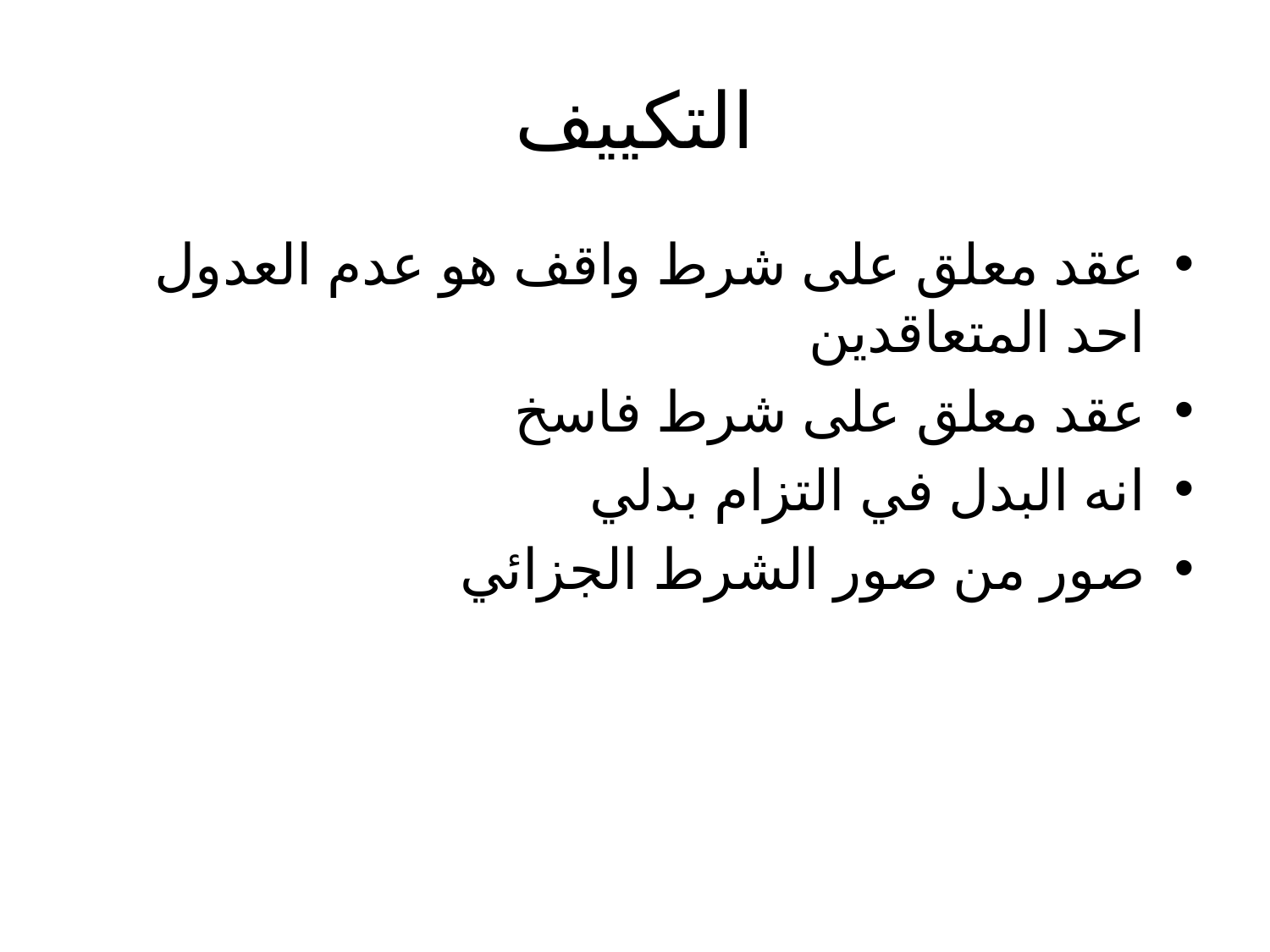

# التكييف
عقد معلق على شرط واقف هو عدم العدول احد المتعاقدين
عقد معلق على شرط فاسخ
انه البدل في التزام بدلي
صور من صور الشرط الجزائي